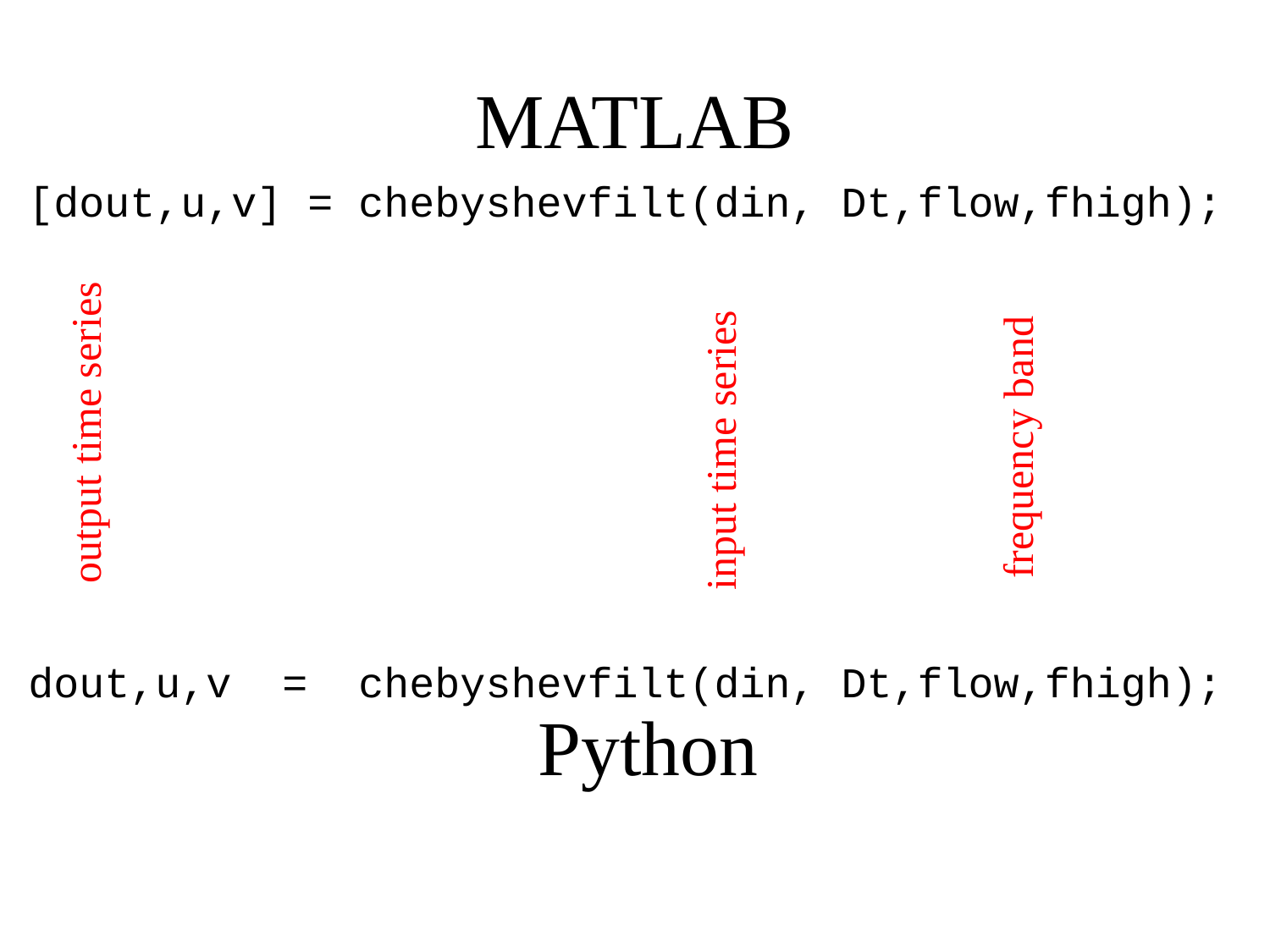

# MATLAB
[dout,u,v] = chebyshevfilt(din, Dt,flow,fhigh);
frequency band
output time series
input time series
dout,u,v  =  chebyshevfilt(din, Dt,flow,fhigh);
Python